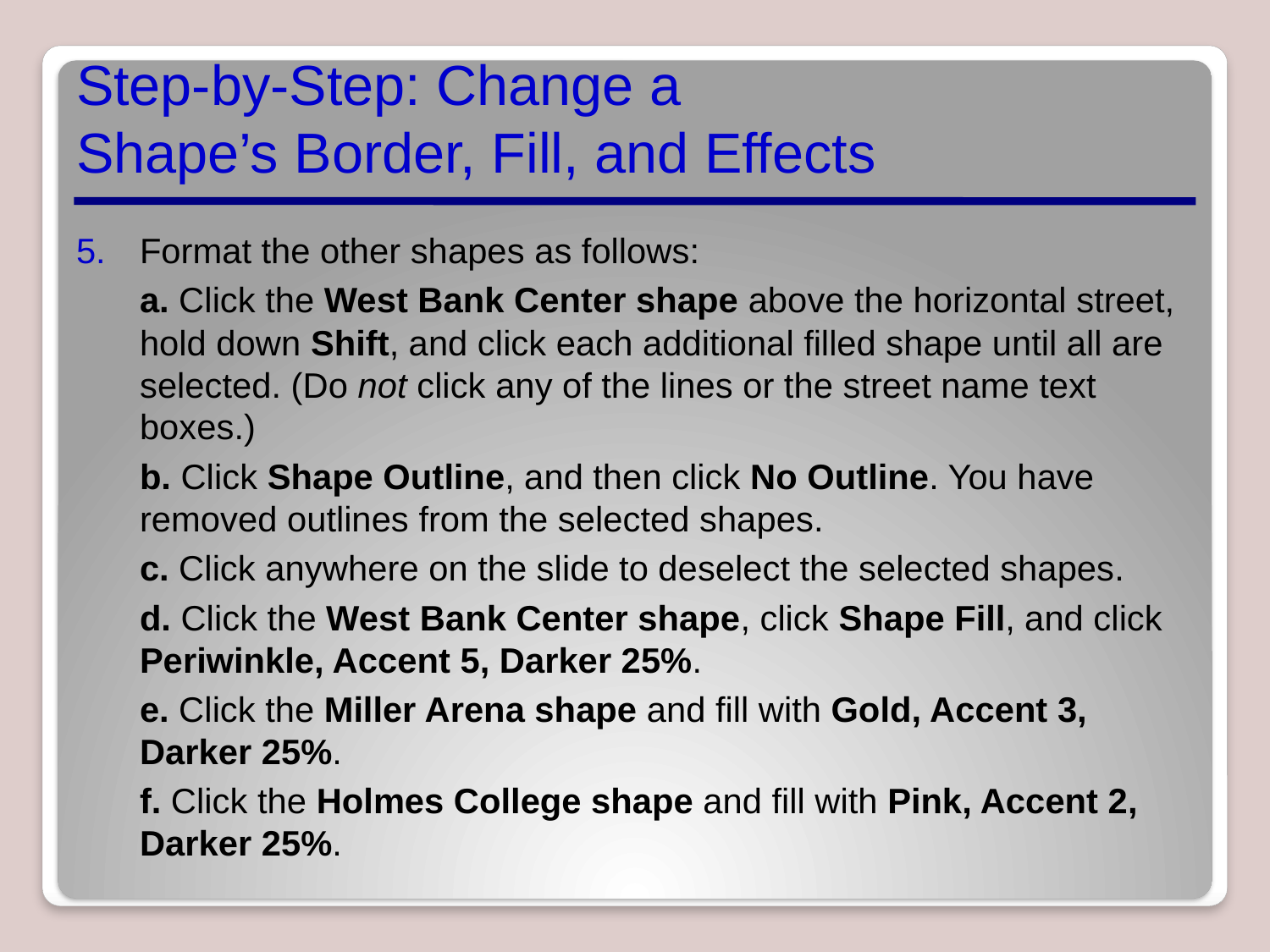

# Step-by-Step: Change a Shape’s Border, Fill, and Effects
Format the other shapes as follows:
a. Click the West Bank Center shape above the horizontal street, hold down Shift, and click each additional filled shape until all are selected. (Do not click any of the lines or the street name text boxes.)
b. Click Shape Outline, and then click No Outline. You have removed outlines from the selected shapes.
c. Click anywhere on the slide to deselect the selected shapes.
d. Click the West Bank Center shape, click Shape Fill, and click Periwinkle, Accent 5, Darker 25%.
e. Click the Miller Arena shape and fill with Gold, Accent 3, Darker 25%.
f. Click the Holmes College shape and fill with Pink, Accent 2, Darker 25%.